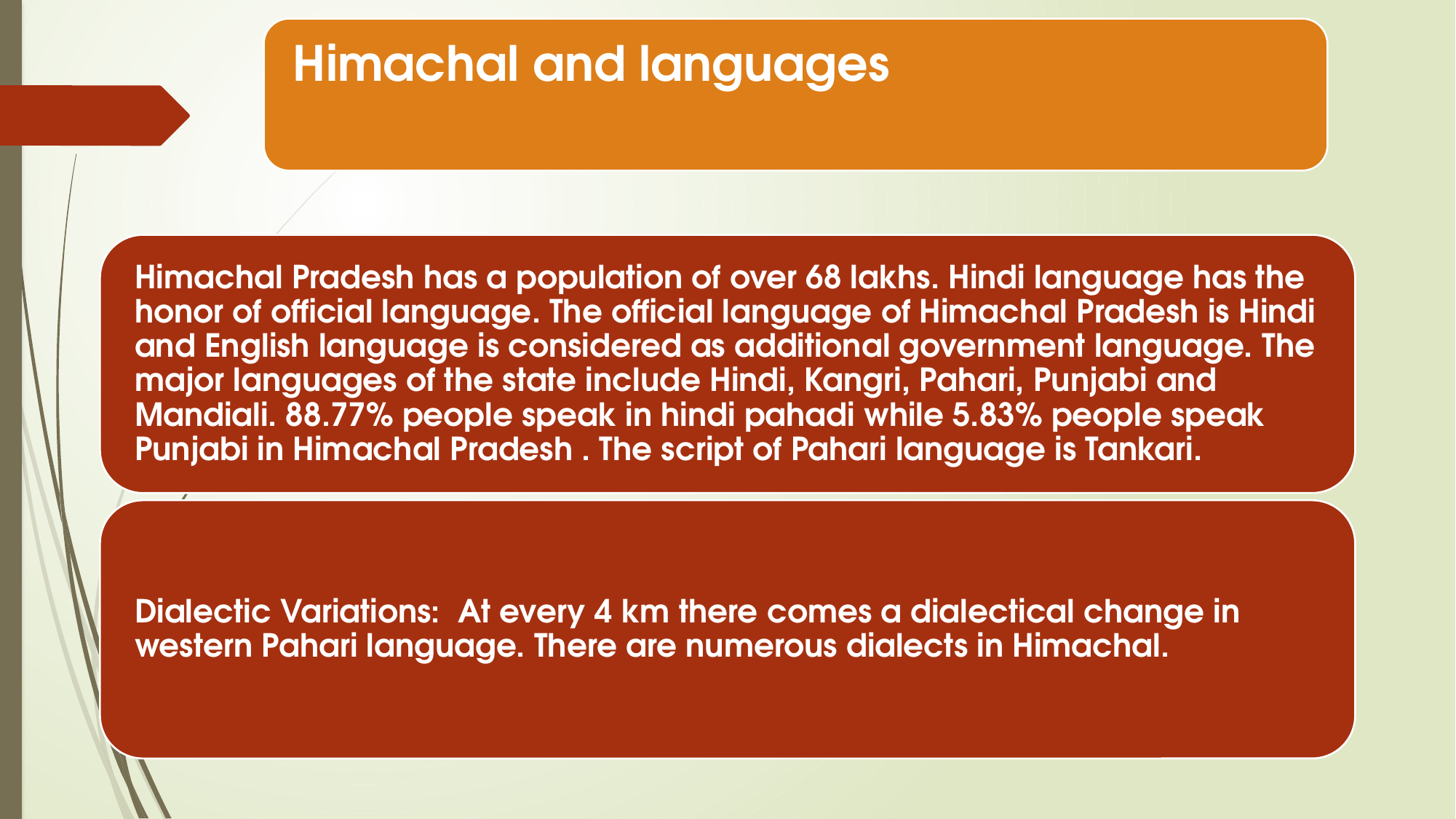

Himachal and languages
Himachal Pradesh has a population of over 68 lakhs. Hindi language has the honor of official language. The official language of Himachal Pradesh is Hindi and English language is considered as additional government language. The major languages ​​of the state include Hindi, Kangri, Pahari, Punjabi and Mandiali. 88.77% people speak in hindi pahadi while 5.83% people speak Punjabi in Himachal Pradesh . The script of Pahari language is Tankari.
Dialectic Variations:  At every 4 km there comes a dialectical change in western Pahari language. There are numerous dialects in Himachal.